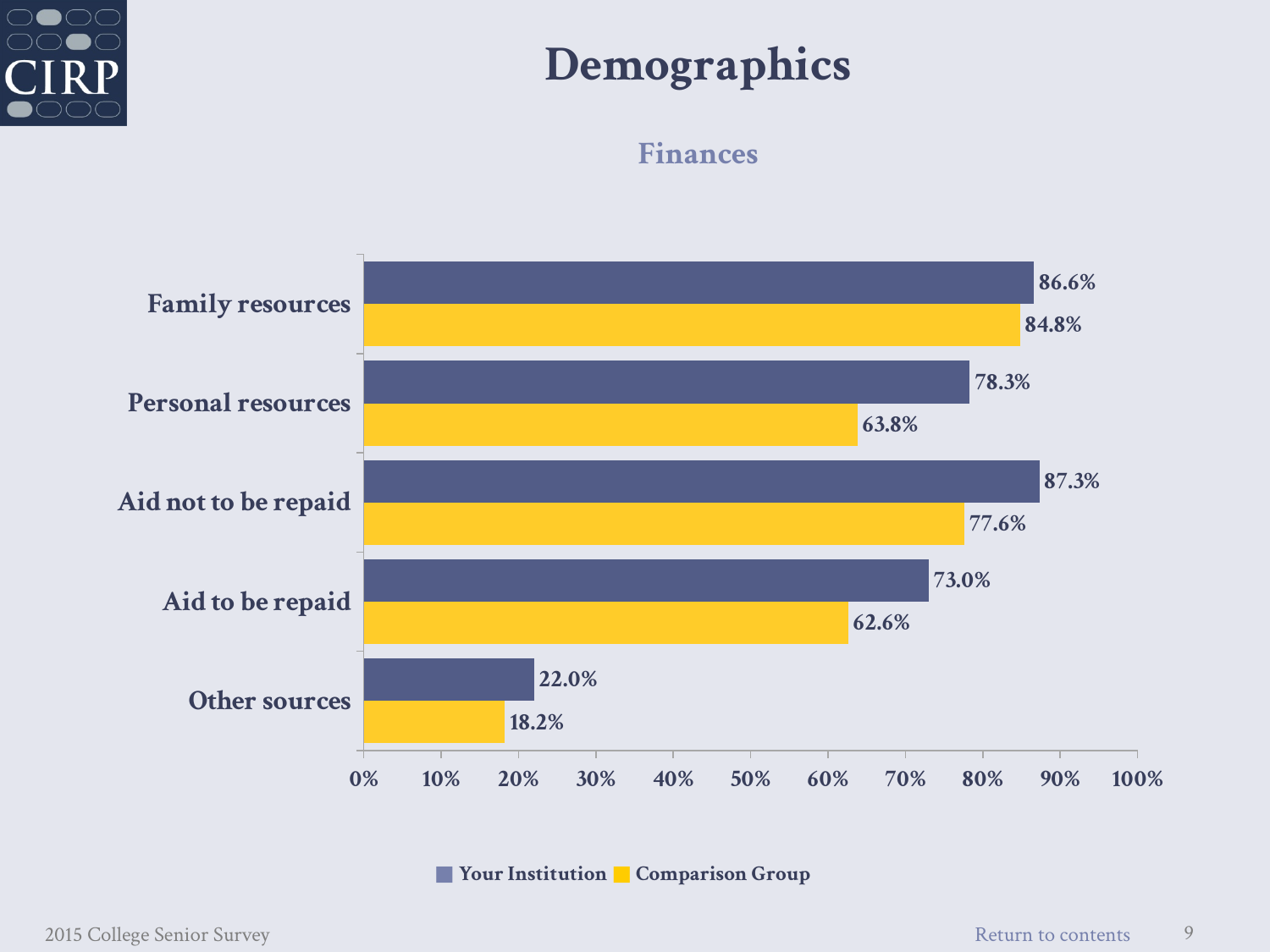

# Demographics Finances

### Chart: Sources of Funding for College Expenses

| Category |
|---|

### Chart

| Category | Comparison Group | Your Institution |
|---|---|---|
| Other sources | 0.182 | 0.22 |
| Aid to be repaid | 0.626 | 0.73 |
| Aid not to be repaid | 0.7759999999999999 | 0.873 |
| Personal resources | 0.638 | 0.7829999999999999 |
| Family resources | 0.848 | 0.8659999999999999 |
■ Your Institution ■ Comparison Group
2015 College Senior Survey
9